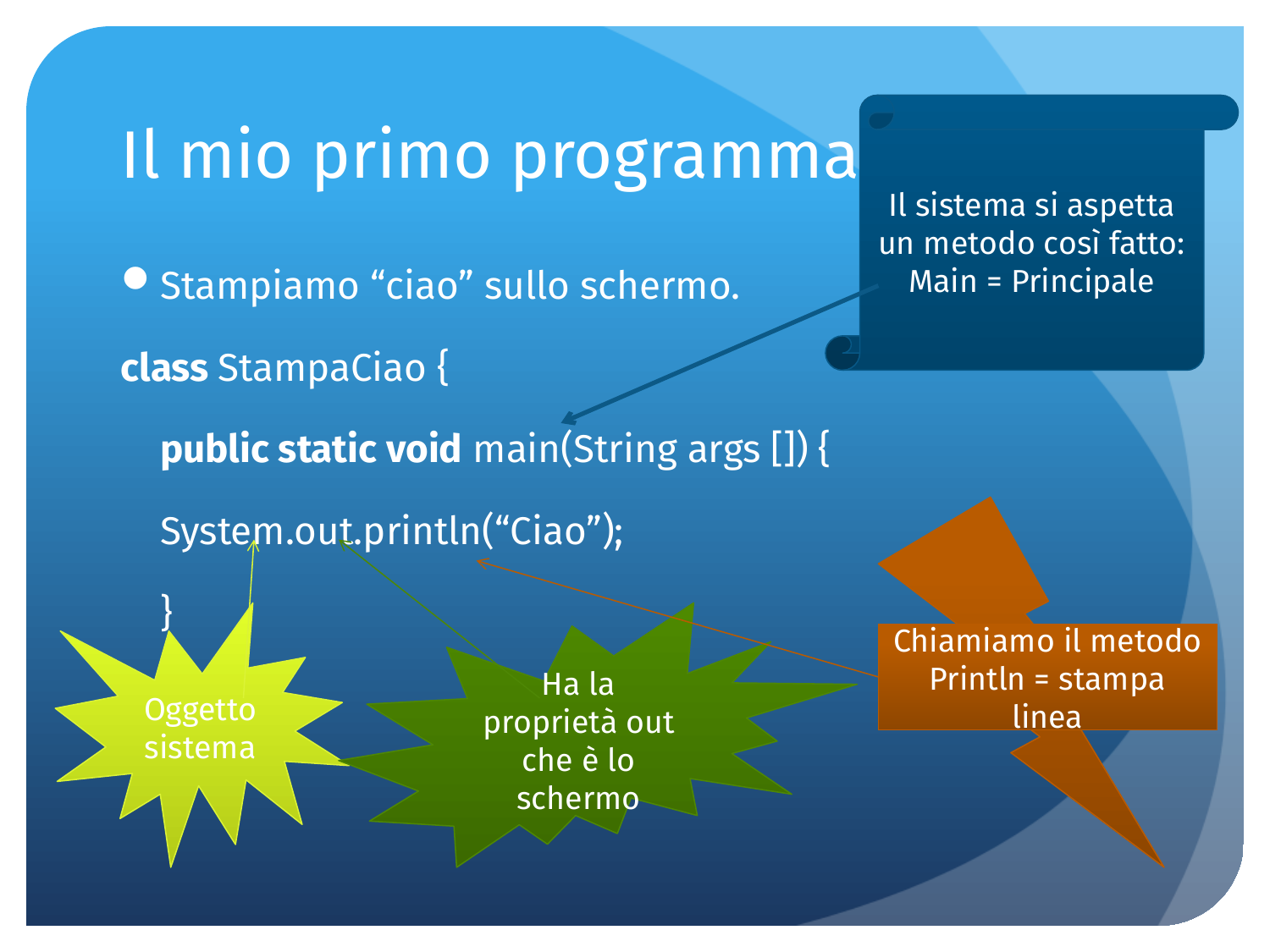

# Il mio primo programma
Il sistema si aspetta un metodo così fatto:
Main = Principale
Stampiamo “ciao” sullo schermo.
class StampaCiao {
	public static void main(String args []) {
	System.out.println(“Ciao”);
	}
}

Chiamiamo il metodo
Println = stampa linea
Oggetto sistema
Ha la proprietà out che è lo schermo